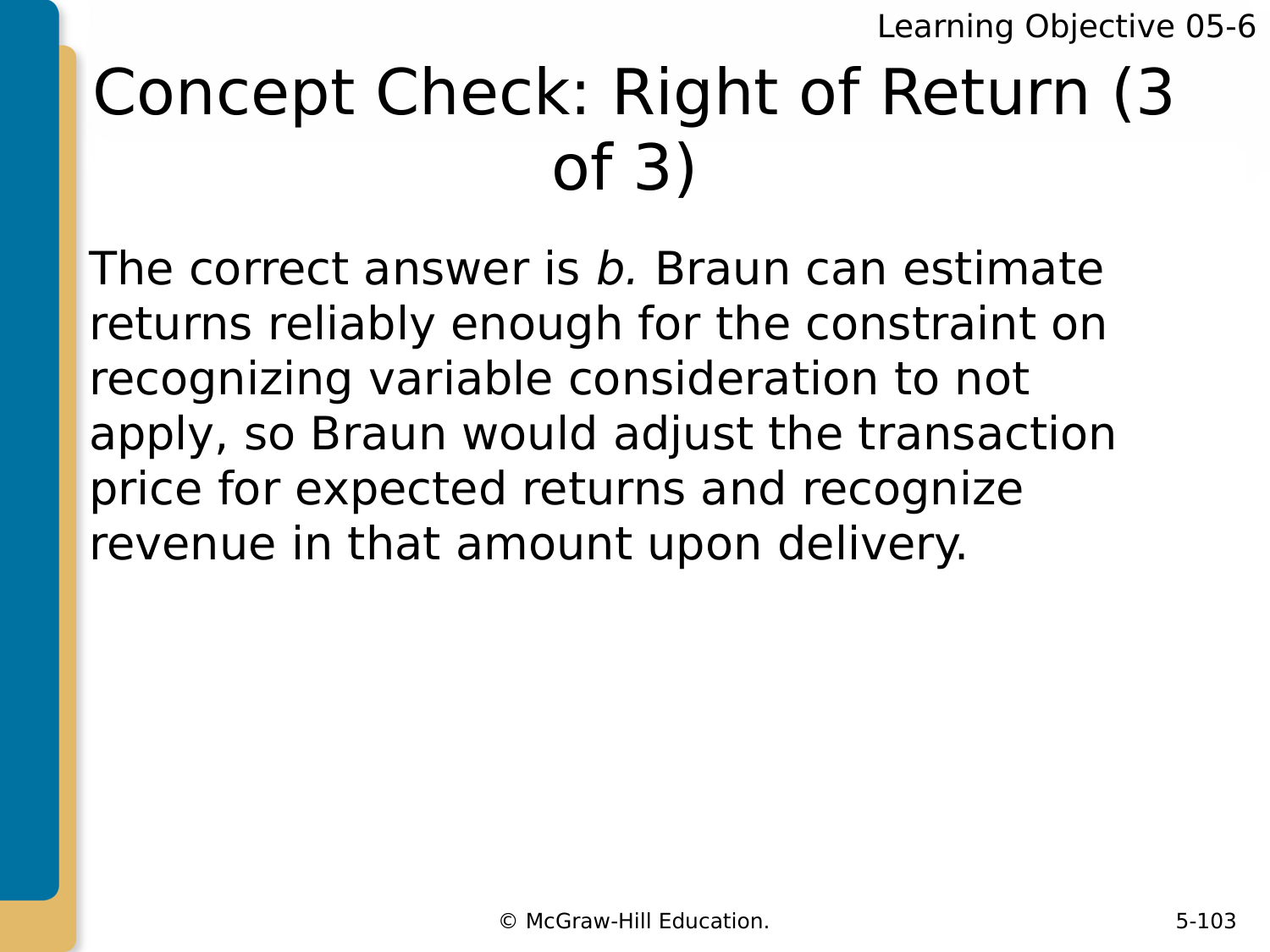

Learning Objective 05-6
# Concept Check: Right of Return (3 of 3)
The correct answer is b. Braun can estimate returns reliably enough for the constraint on recognizing variable consideration to not apply, so Braun would adjust the transaction price for expected returns and recognize revenue in that amount upon delivery.